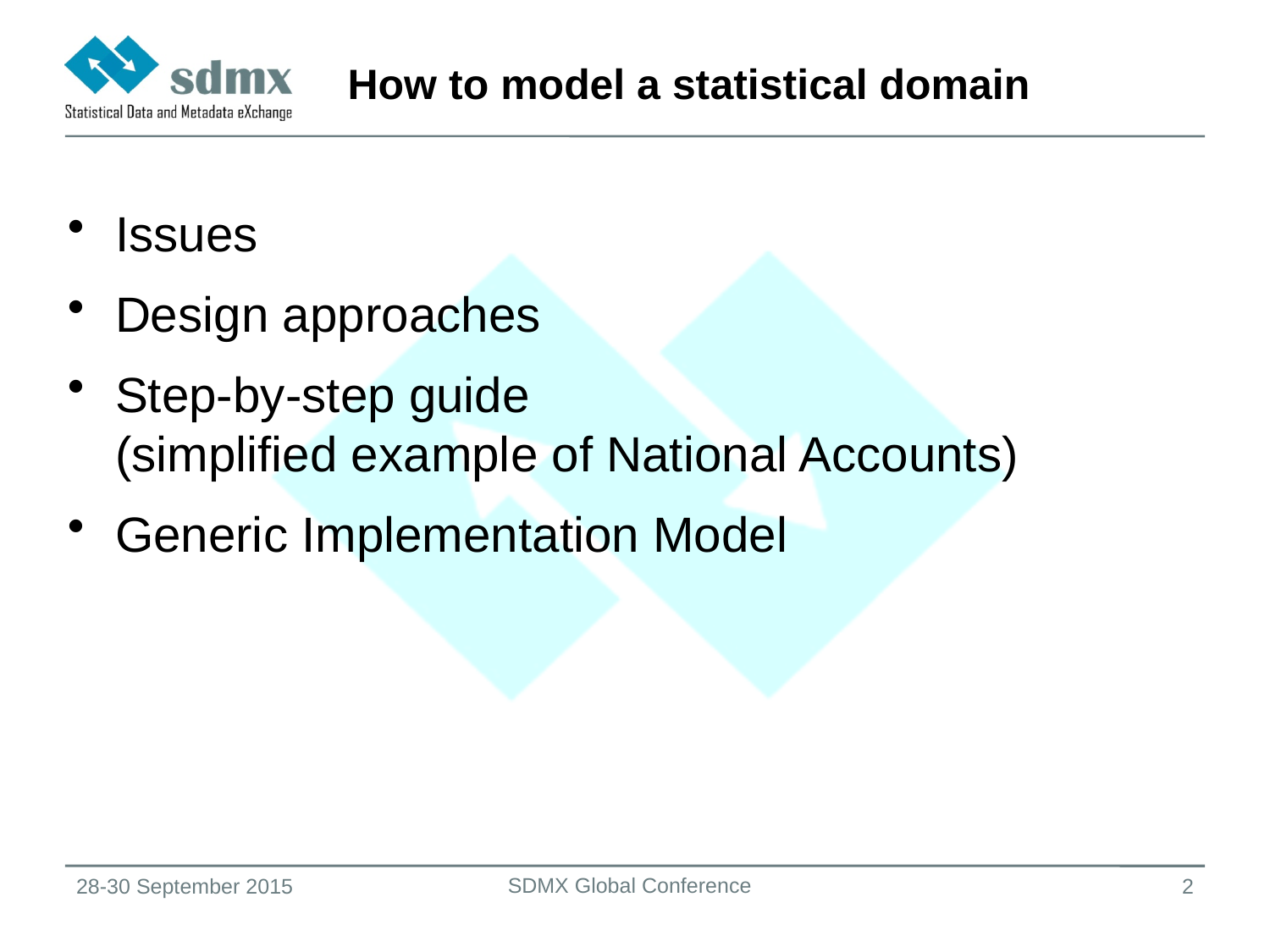

# How to model a statistical domain
Issues
Design approaches
Step-by-step guide
(simplified example of National Accounts)
Generic Implementation Model
SDMX Global Conference
28-30 September 2015
2